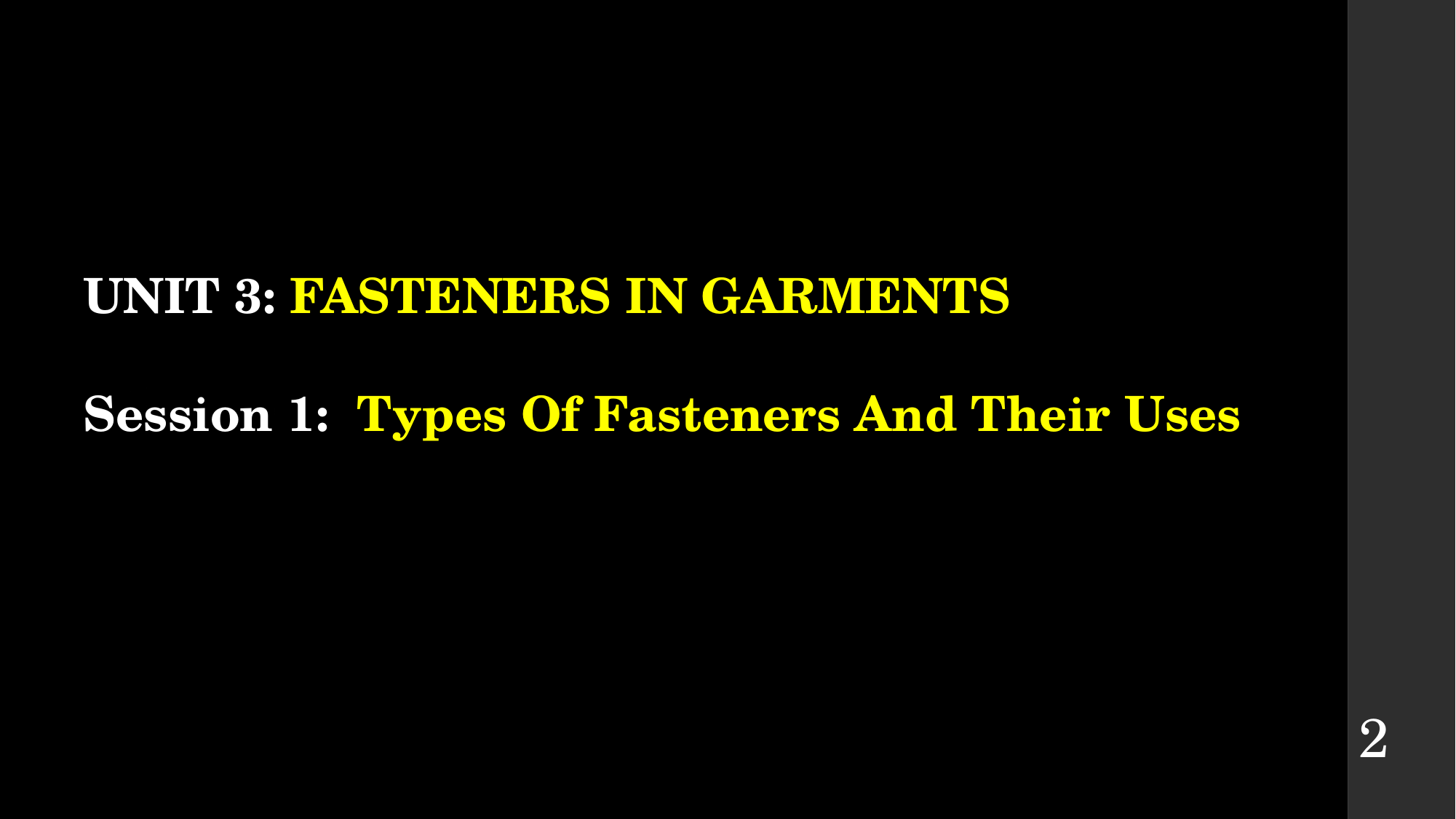

UNIT 3: FASTENERS IN GARMENTS

Session 1:  Types Of Fasteners And Their Uses
2